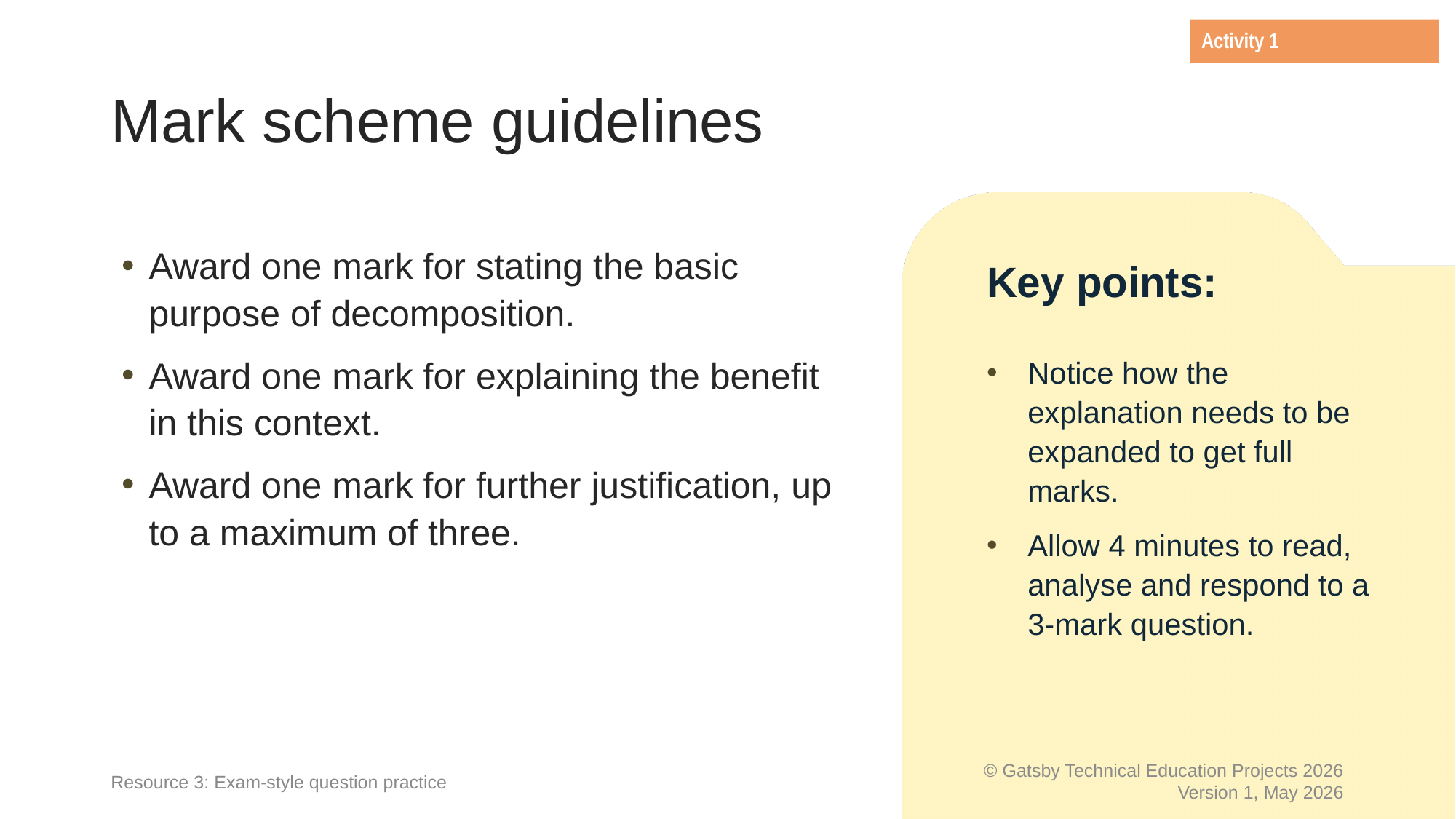

Activity 1
# Mark scheme guidelines

Award one mark for stating the basic purpose of decomposition.
Award one mark for explaining the benefit in this context.
Award one mark for further justification, up to a maximum of three.
Key points:
Notice how the explanation needs to be expanded to get full marks.
Allow 4 minutes to read, analyse and respond to a 3-mark question.
Resource 3: Exam-style question practice